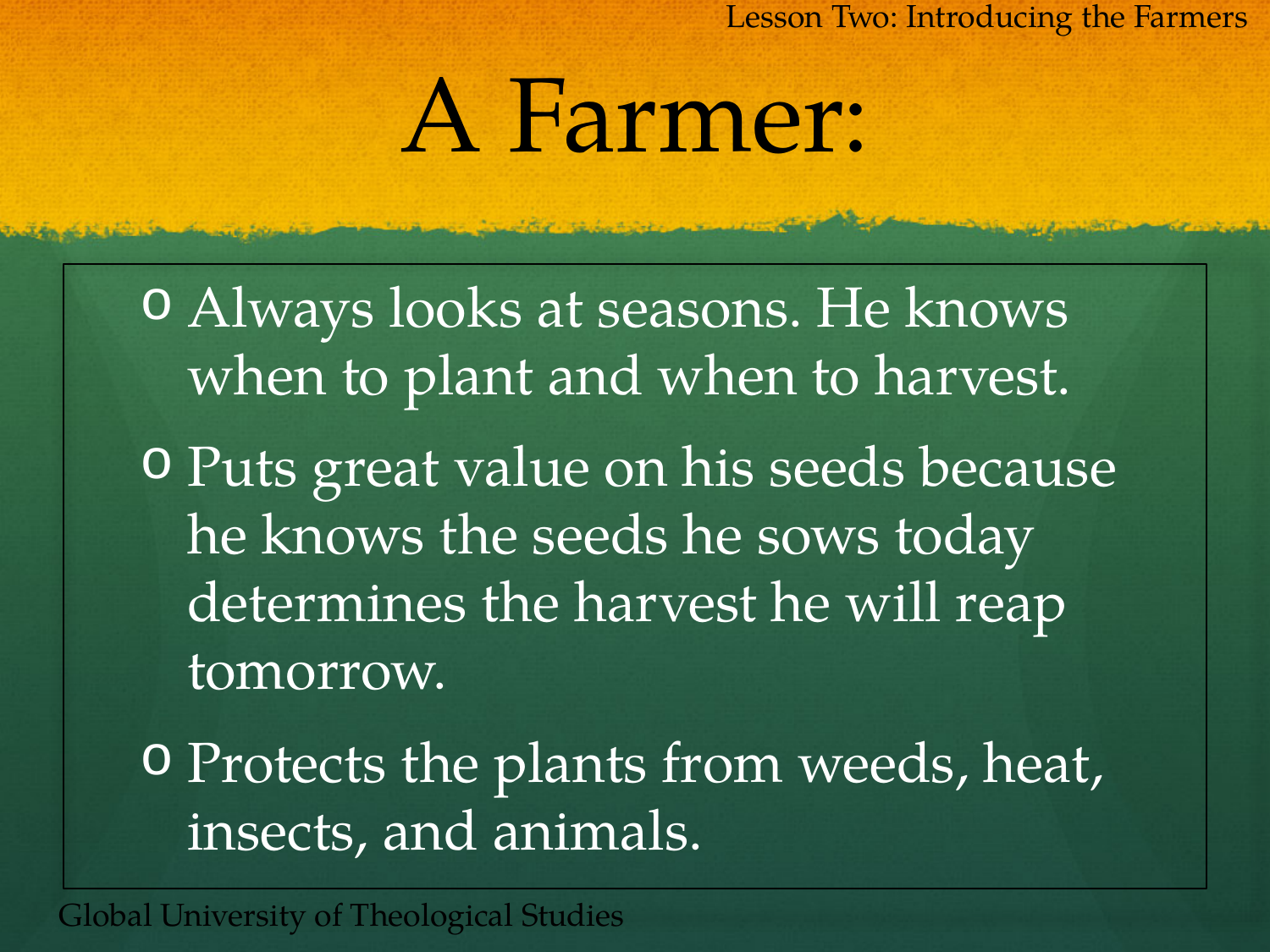

Lesson Two: Introducing the Farmers

# A Farmer:

Always looks at seasons. He knows when to plant and when to harvest.
Puts great value on his seeds because he knows the seeds he sows today determines the harvest he will reap tomorrow.
Protects the plants from weeds, heat, insects, and animals.
Global University of Theological Studies